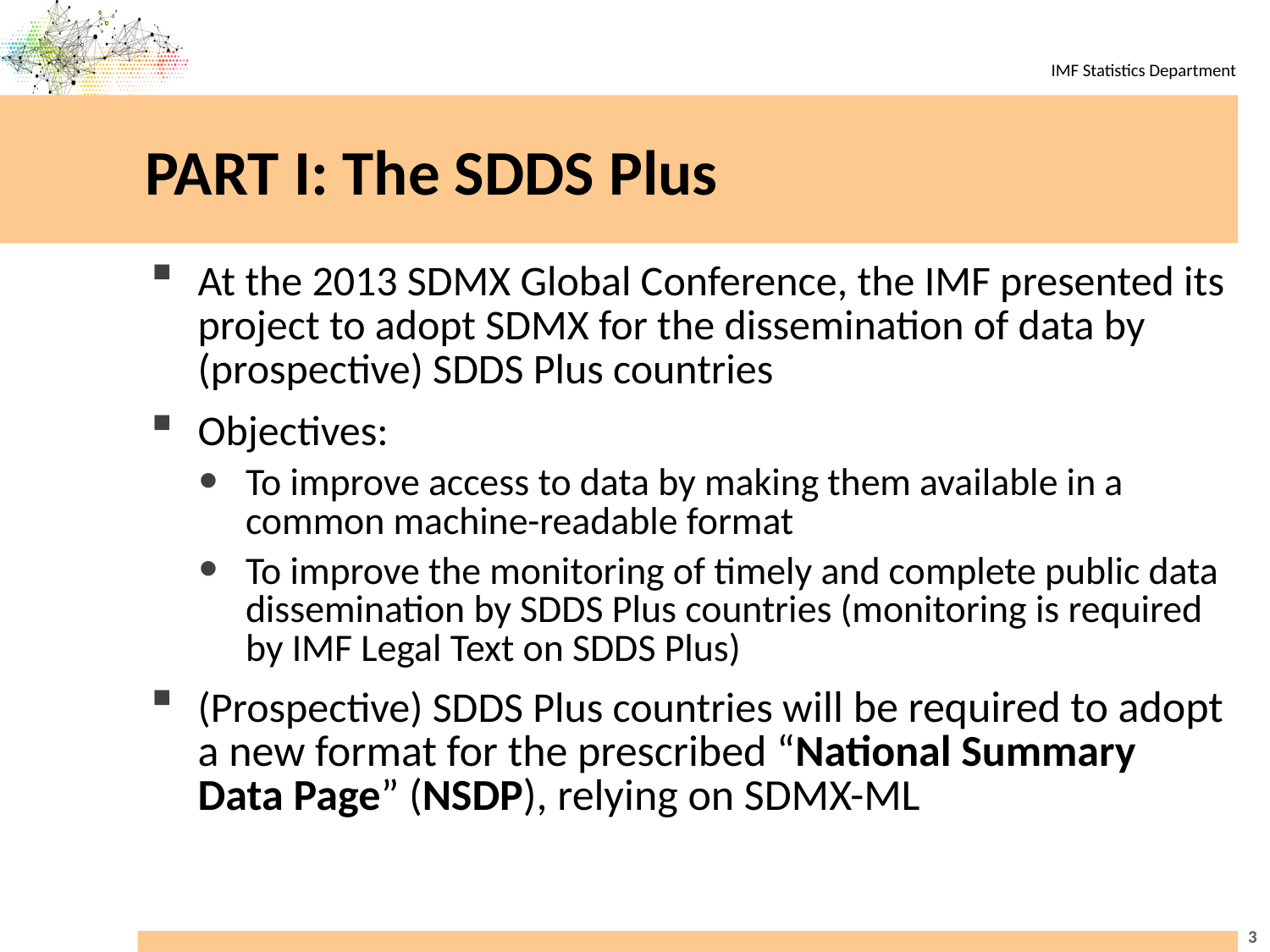

# PART I: The SDDS Plus
At the 2013 SDMX Global Conference, the IMF presented its project to adopt SDMX for the dissemination of data by (prospective) SDDS Plus countries
Objectives:
To improve access to data by making them available in a common machine-readable format
To improve the monitoring of timely and complete public data dissemination by SDDS Plus countries (monitoring is required by IMF Legal Text on SDDS Plus)
(Prospective) SDDS Plus countries will be required to adopt a new format for the prescribed “National Summary Data Page” (NSDP), relying on SDMX-ML

3